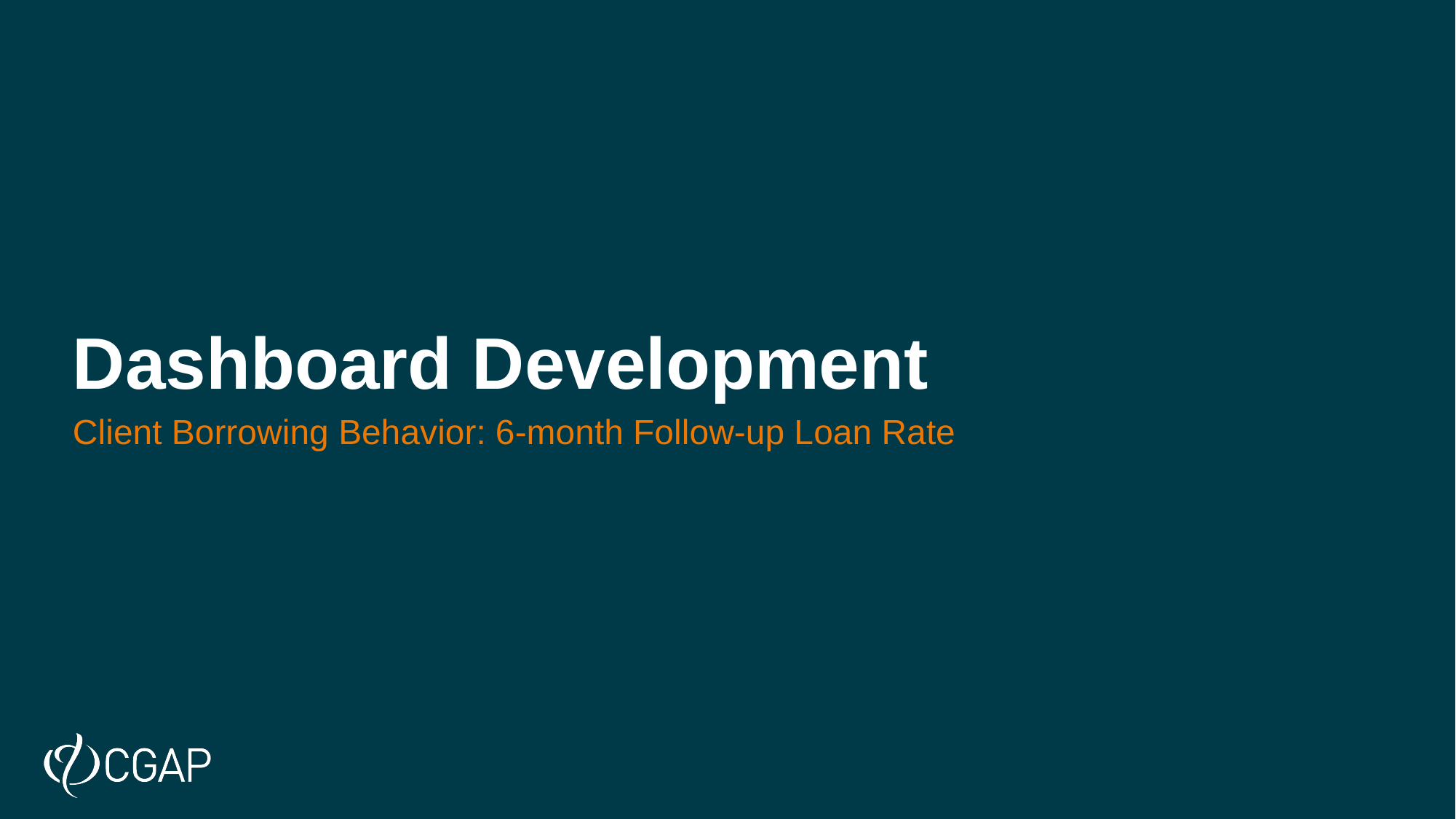

# Dashboard Development
Client Borrowing Behavior: 6-month Follow-up Loan Rate